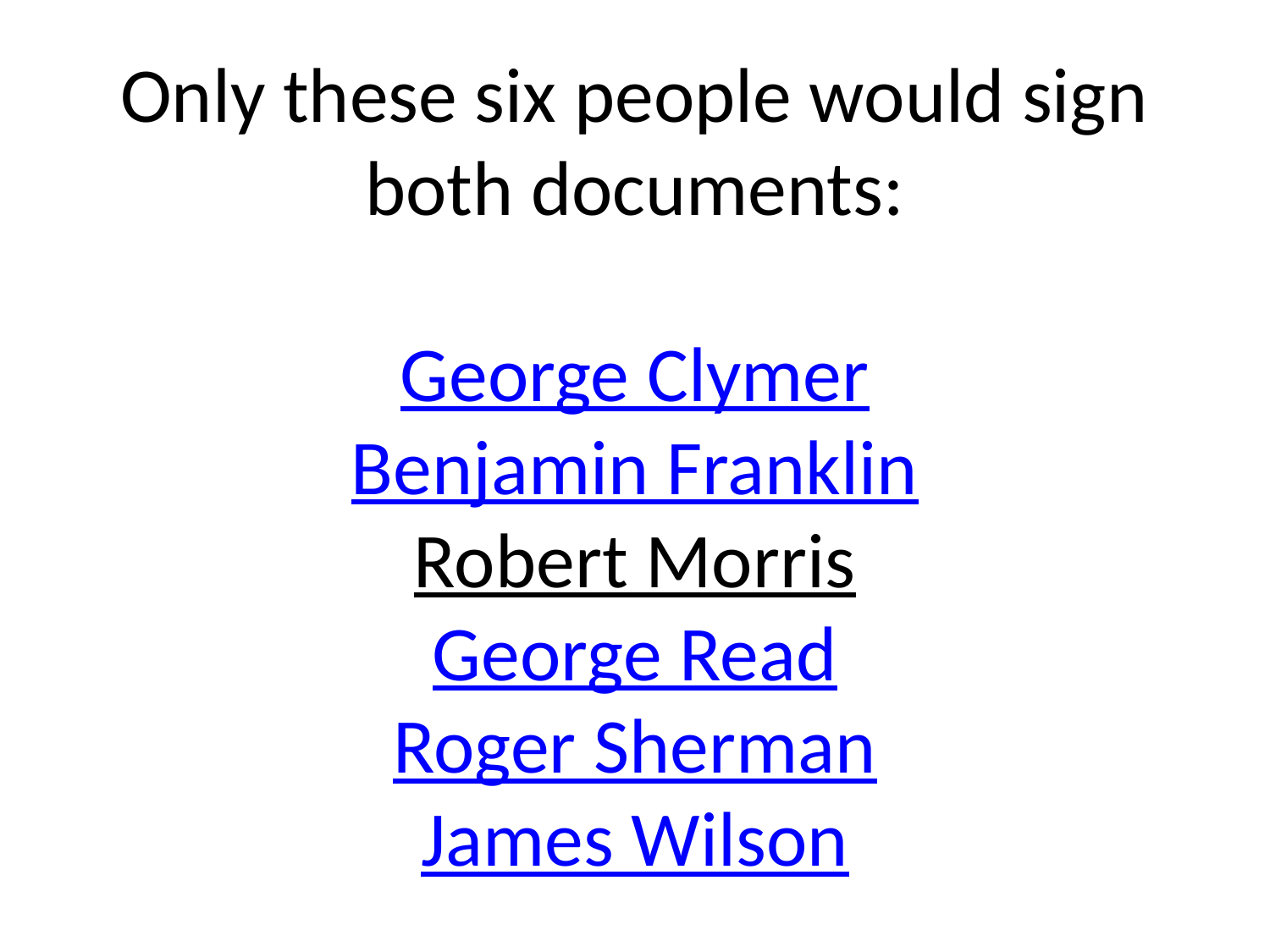

# Only these six people would sign both documents: George Clymer Benjamin Franklin Robert Morris George Read Roger Sherman James Wilson